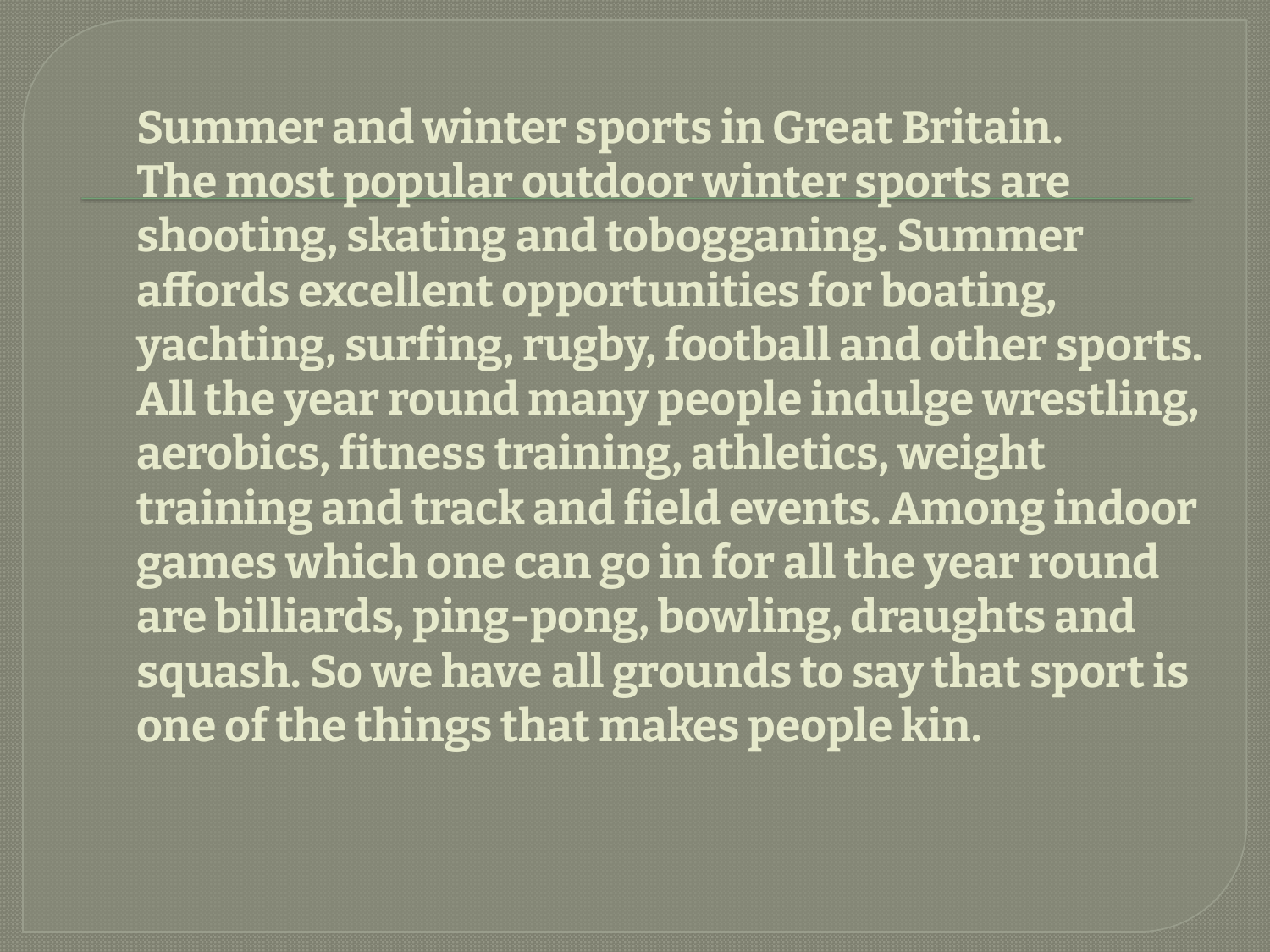

# Summer and winter sports in Great Britain. The most popular outdoor winter sports are shooting, skating and tobogganing. Summer affords excellent opportunities for boating, yachting, surfing, rugby, football and other sports. All the year round many people indulge wrestling, aerobics, fitness training, athletics, weight training and track and field events. Among indoor games which one can go in for all the year round are billiards, ping-pong, bowling, draughts and squash. So we have all grounds to say that sport is one of the things that makes people kin.